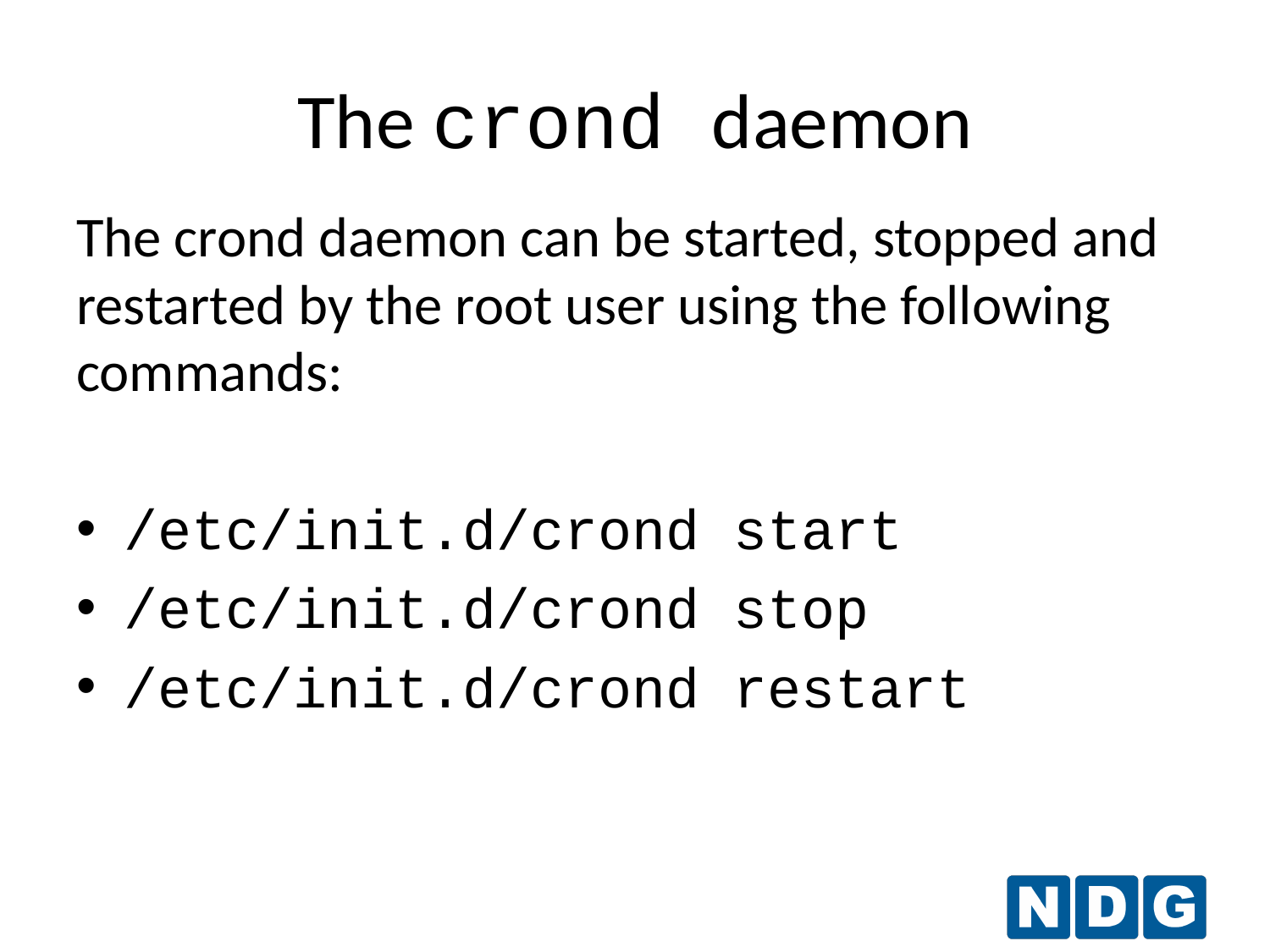

The crond daemon
The crond daemon can be started, stopped and restarted by the root user using the following commands:

/etc/init.d/crond start
/etc/init.d/crond stop
/etc/init.d/crond restart